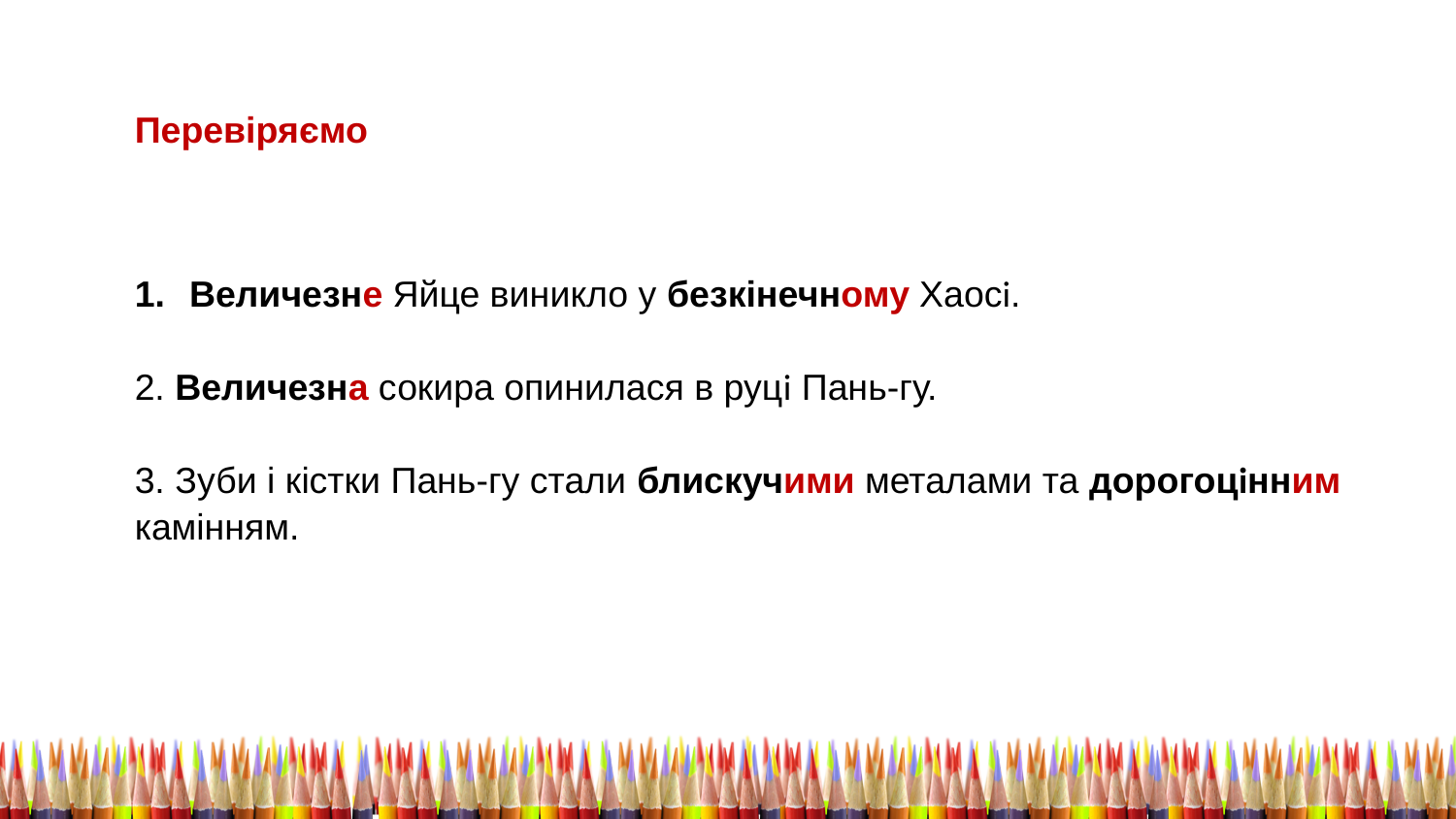

Перевіряємо
Величезне Яйце виникло у безкінечному Хаосі.

2. Величезна сокира опинилася в руці Пань-гу.

3. Зуби і кістки Пань-гу стали блискучими металами та дорогоцінним камінням.